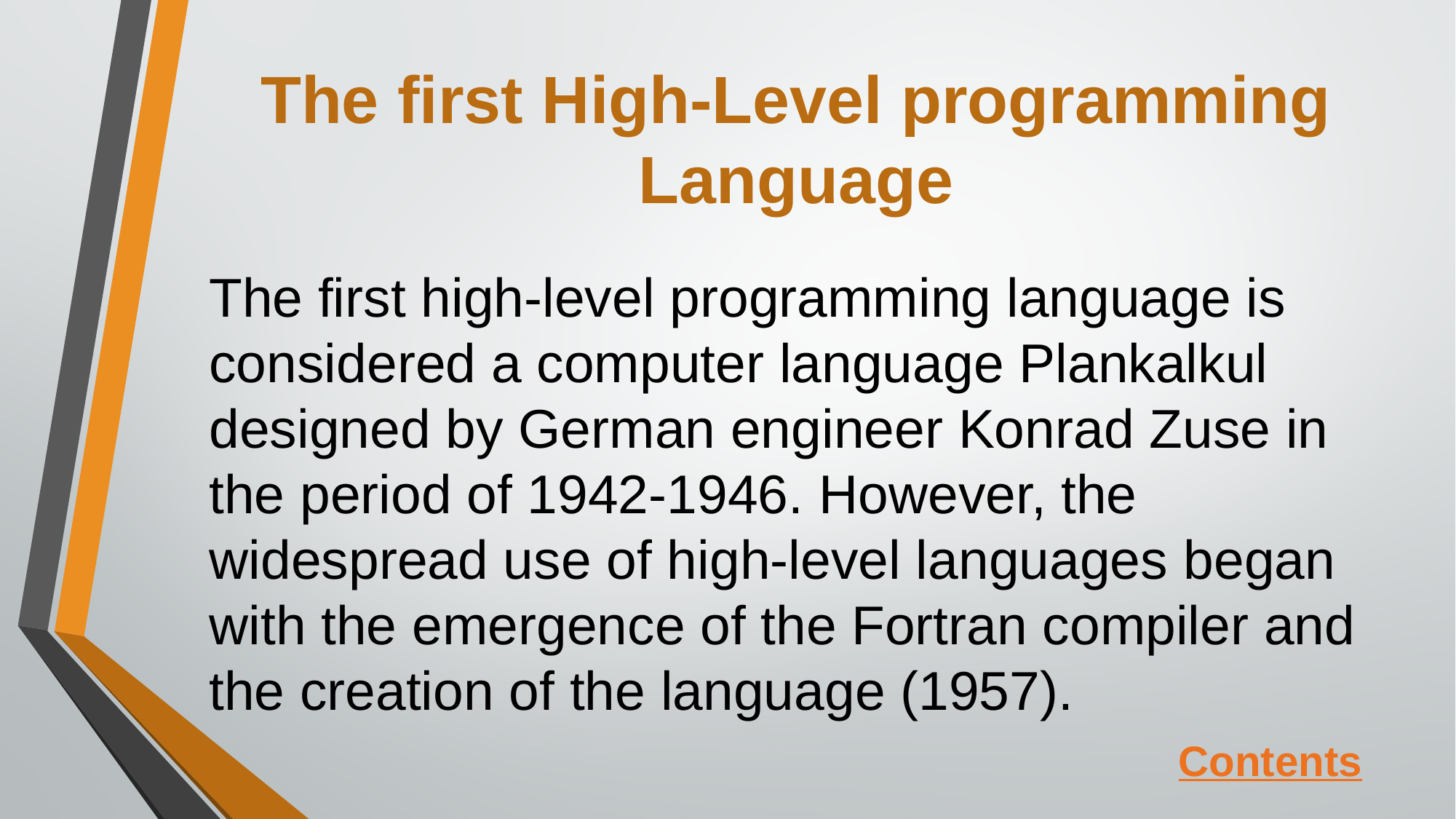

# The first High-Level programming Language
The first high-level programming language is considered a computer language Plankalkul designed by German engineer Konrad Zuse in the period of 1942-1946. However, the widespread use of high-level languages ​​began with the emergence of the Fortran compiler and the creation of the language (1957).
Contents